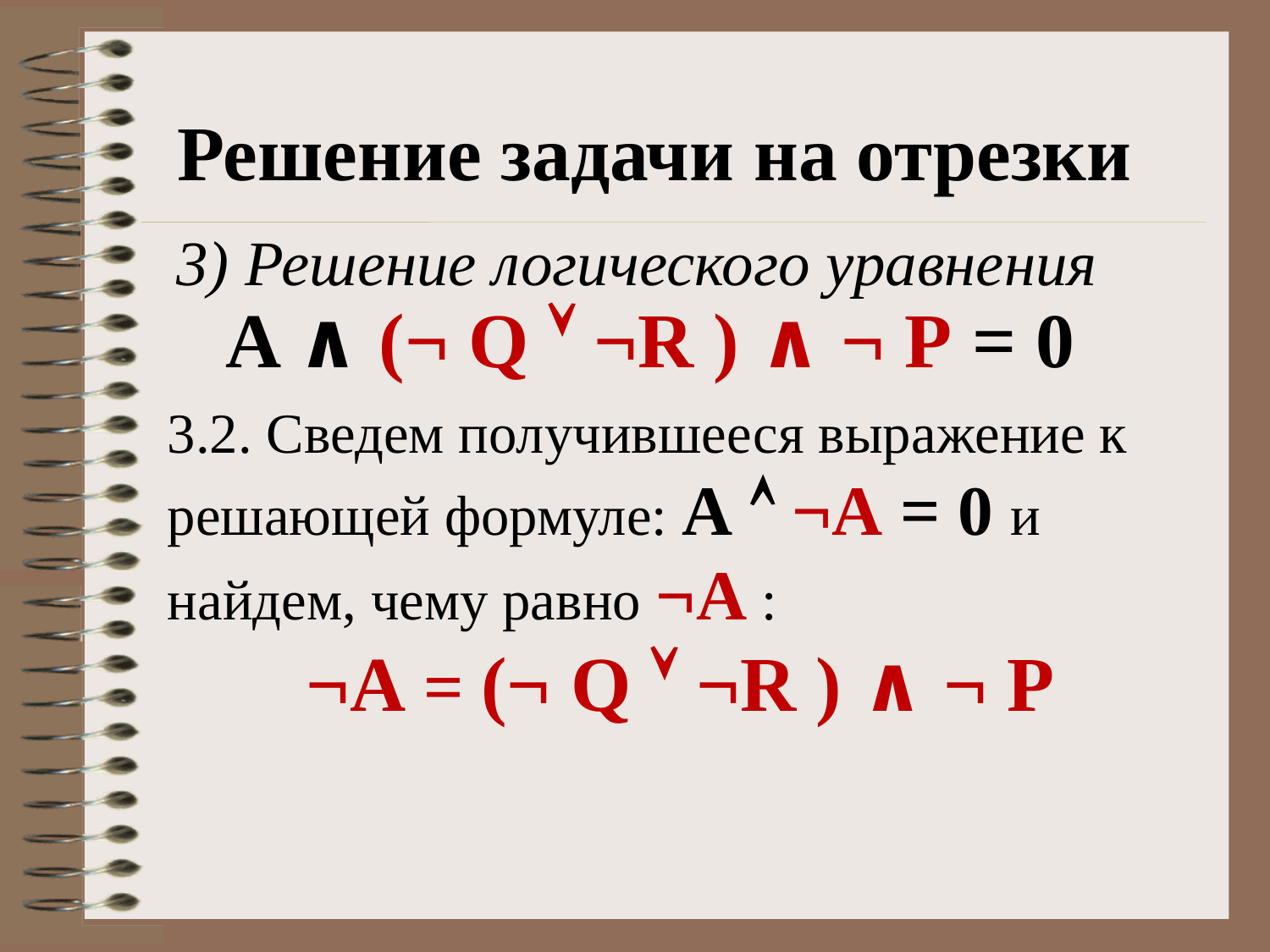

Решение задачи на отрезки
3) Решение логического уравнения
A ∧ (¬ Q ∨ ¬R ) ∧ ¬ P = 0
3.2. Сведем получившееся выражение к решающей формуле: А ∧ ¬А = 0 и найдем, чему равно ¬А :
¬А = (¬ Q ∨ ¬R ) ∧ ¬ P